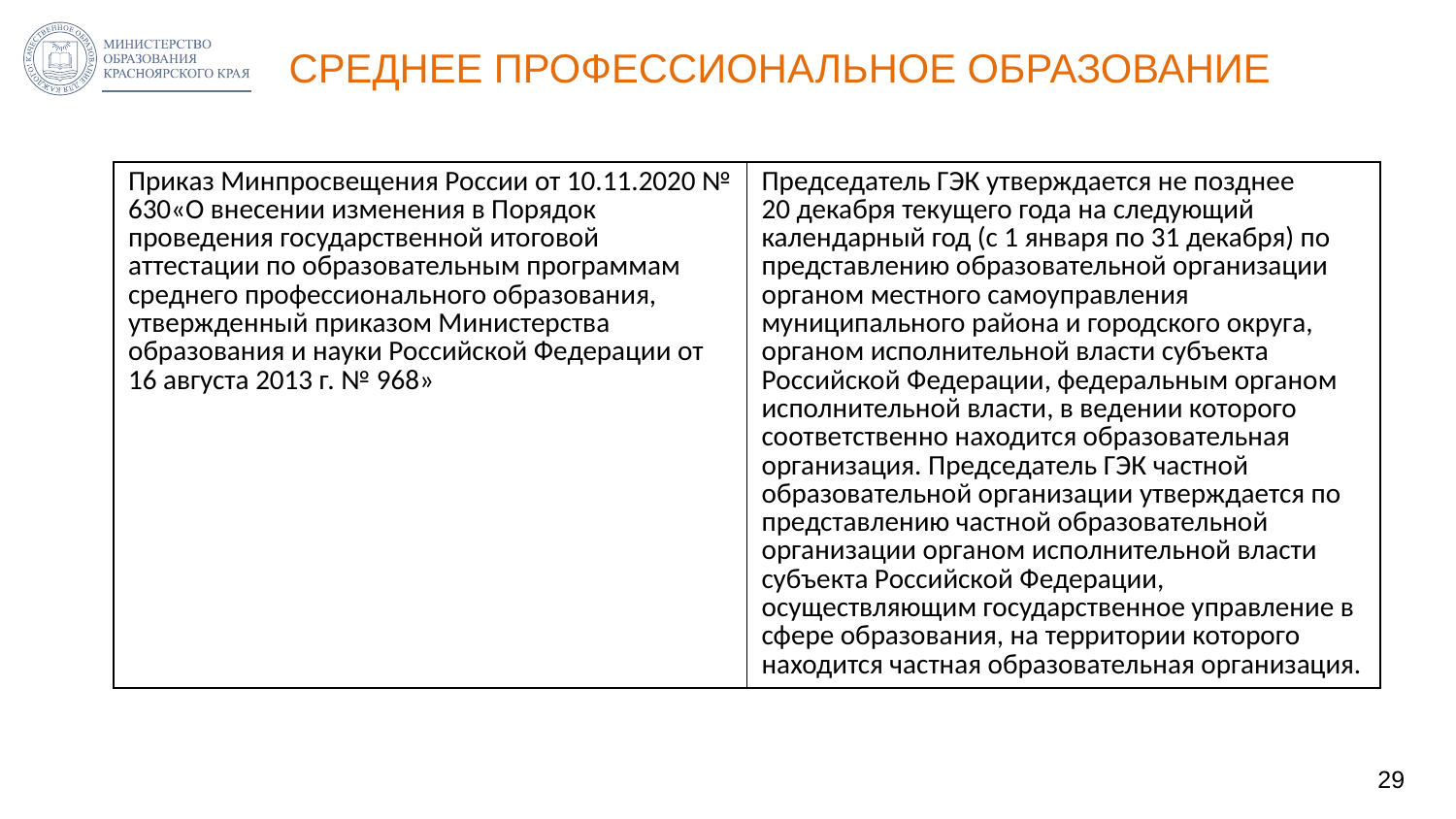

# СРЕДНЕЕ ПРОФЕССИОНАЛЬНОЕ ОБРАЗОВАНИЕ
| Приказ Минпросвещения России от 10.11.2020 № 630«О внесении изменения в Порядок проведения государственной итоговой аттестации по образовательным программам среднего профессионального образования, утвержденный приказом Министерства образования и науки Российской Федерации от 16 августа 2013 г. № 968» | Председатель ГЭК утверждается не позднее 20 декабря текущего года на следующий календарный год (с 1 января по 31 декабря) по представлению образовательной организации органом местного самоуправления муниципального района и городского округа, органом исполнительной власти субъекта Российской Федерации, федеральным органом исполнительной власти, в ведении которого соответственно находится образовательная организация. Председатель ГЭК частной образовательной организации утверждается по представлению частной образовательной организации органом исполнительной власти субъекта Российской Федерации, осуществляющим государственное управление в сфере образования, на территории которого находится частная образовательная организация. |
| --- | --- |
29